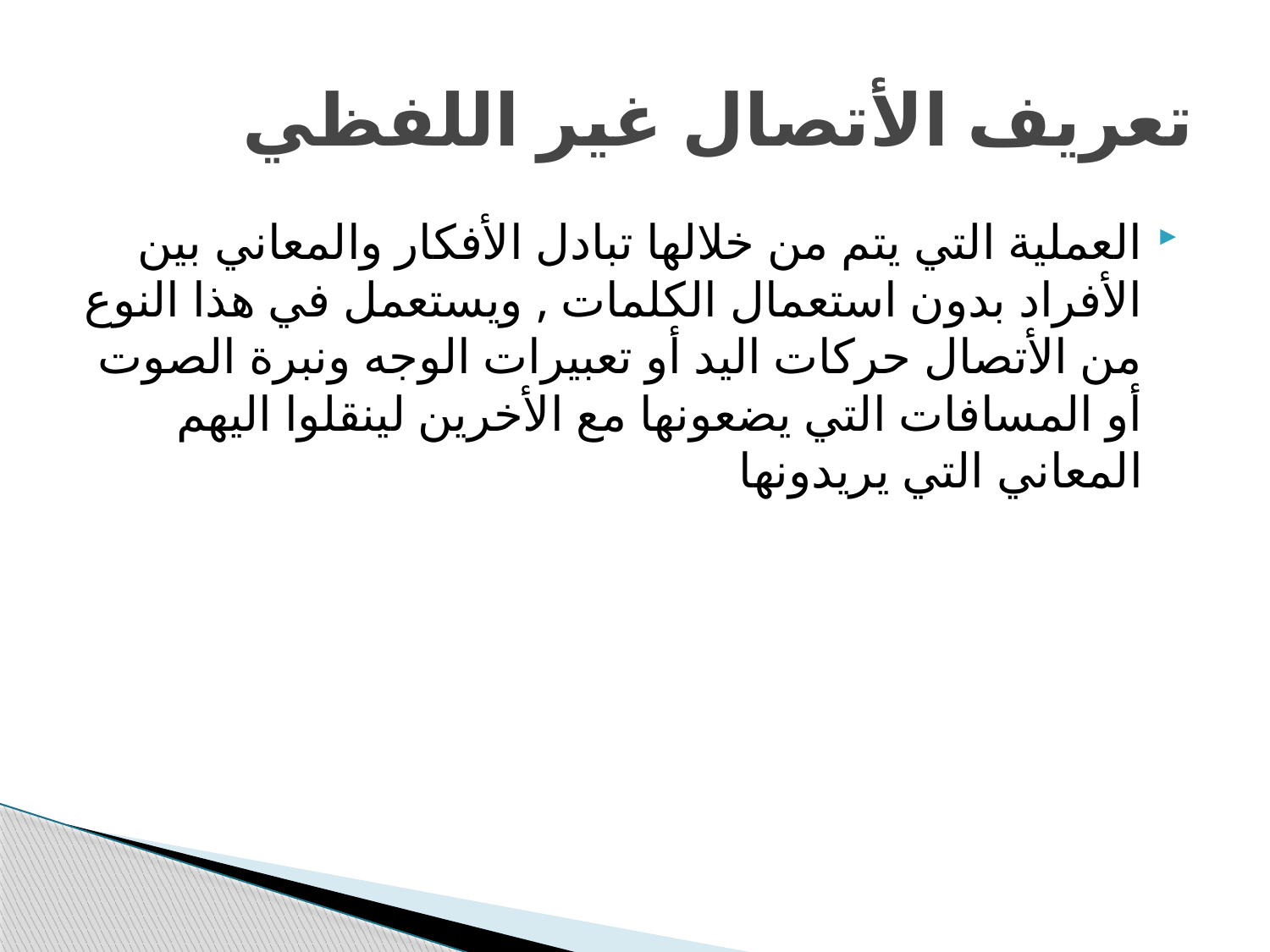

# تعريف الأتصال غير اللفظي
العملية التي يتم من خلالها تبادل الأفكار والمعاني بين الأفراد بدون استعمال الكلمات , ويستعمل في هذا النوع من الأتصال حركات اليد أو تعبيرات الوجه ونبرة الصوت أو المسافات التي يضعونها مع الأخرين لينقلوا اليهم المعاني التي يريدونها